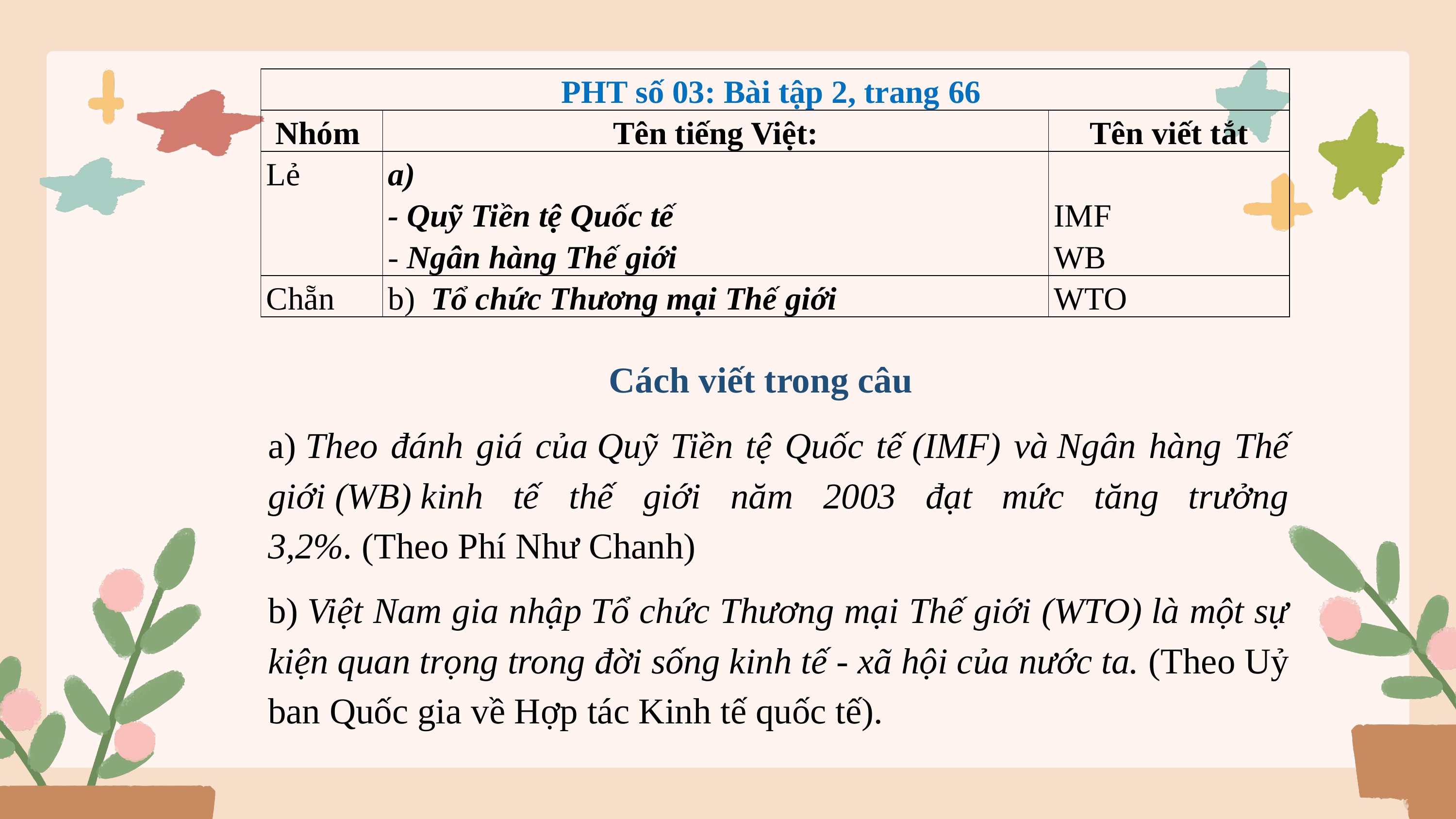

| PHT số 03: Bài tập 2, trang 66 |  |  |
| --- | --- | --- |
| Nhóm | Tên tiếng Việt: | Tên viết tắt |
| Lẻ | a) - Quỹ Tiền tệ Quốc tế  - Ngân hàng Thế giới | IMF WB |
| Chẵn | b)  Tổ chức Thương mại Thế giới | WTO |
Cách viết trong câu
a) Theo đánh giá của Quỹ Tiền tệ Quốc tế (IMF) và Ngân hàng Thế giới (WB) kinh tế thế giới năm 2003 đạt mức tăng trưởng 3,2%. (Theo Phí Như Chanh)

b) Việt Nam gia nhập Tổ chức Thương mại Thế giới (WTO) là một sự kiện quan trọng trong đời sống kinh tế - xã hội của nước ta. (Theo Uỷ ban Quốc gia về Hợp tác Kinh tế quốc tế).